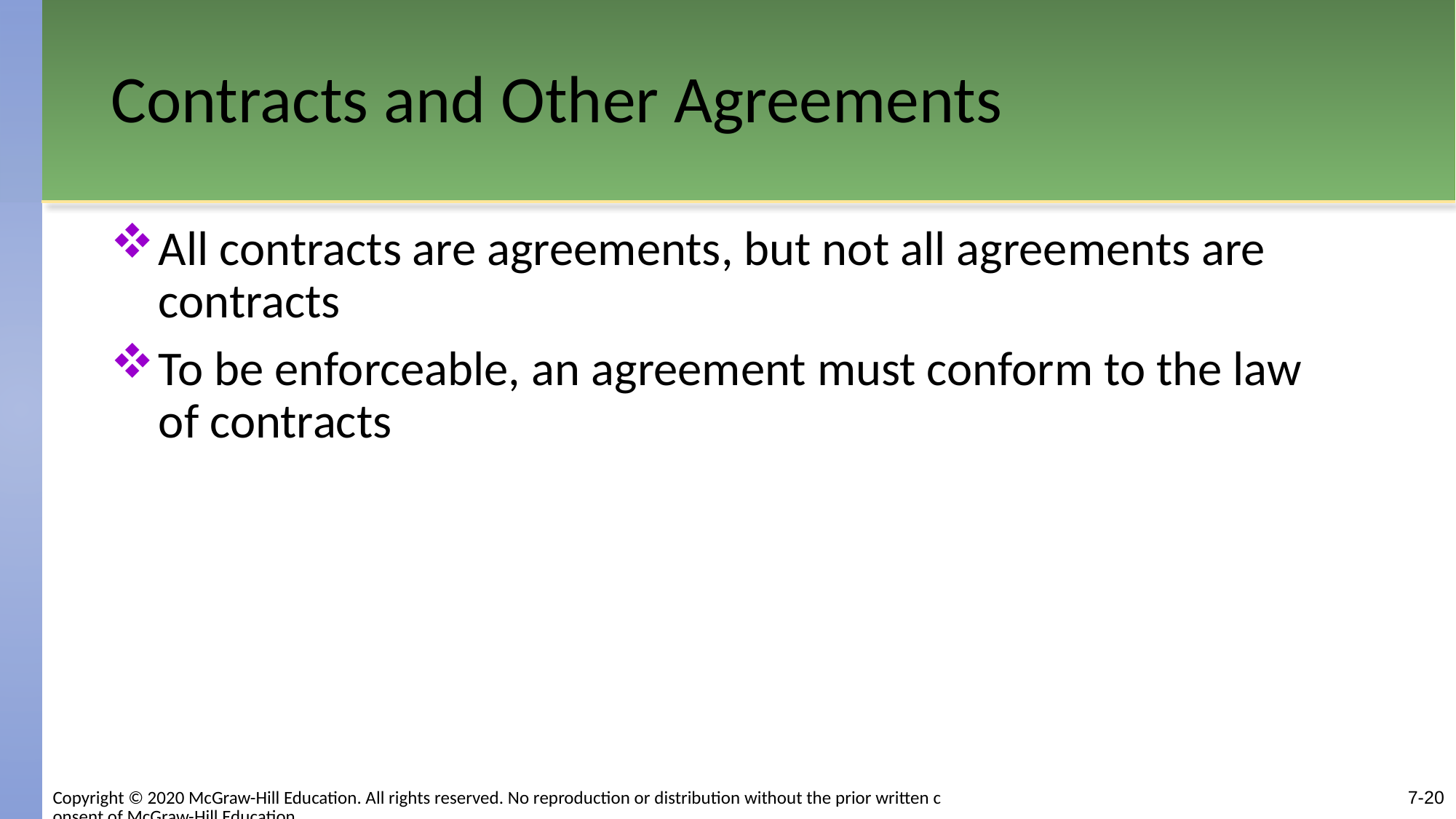

# Contracts and Other Agreements
All contracts are agreements, but not all agreements are contracts
To be enforceable, an agreement must conform to the law of contracts

Copyright © 2020 McGraw-Hill Education. All rights reserved. No reproduction or distribution without the prior written consent of McGraw-Hill Education.
7-20